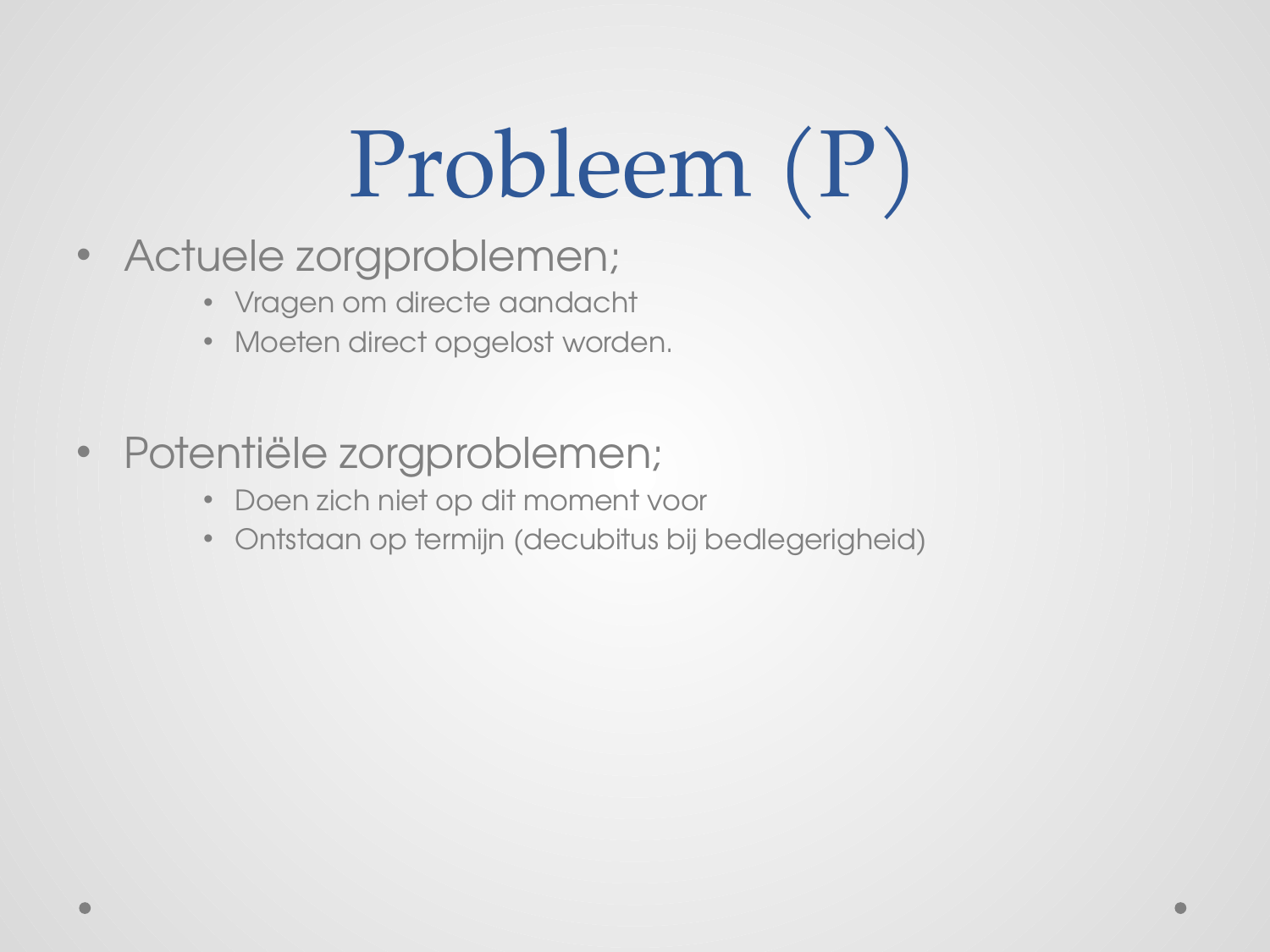

# Probleem (P)
Actuele zorgproblemen;
Vragen om directe aandacht
Moeten direct opgelost worden.

Potentiële zorgproblemen;
Doen zich niet op dit moment voor
Ontstaan op termijn (decubitus bij bedlegerigheid)